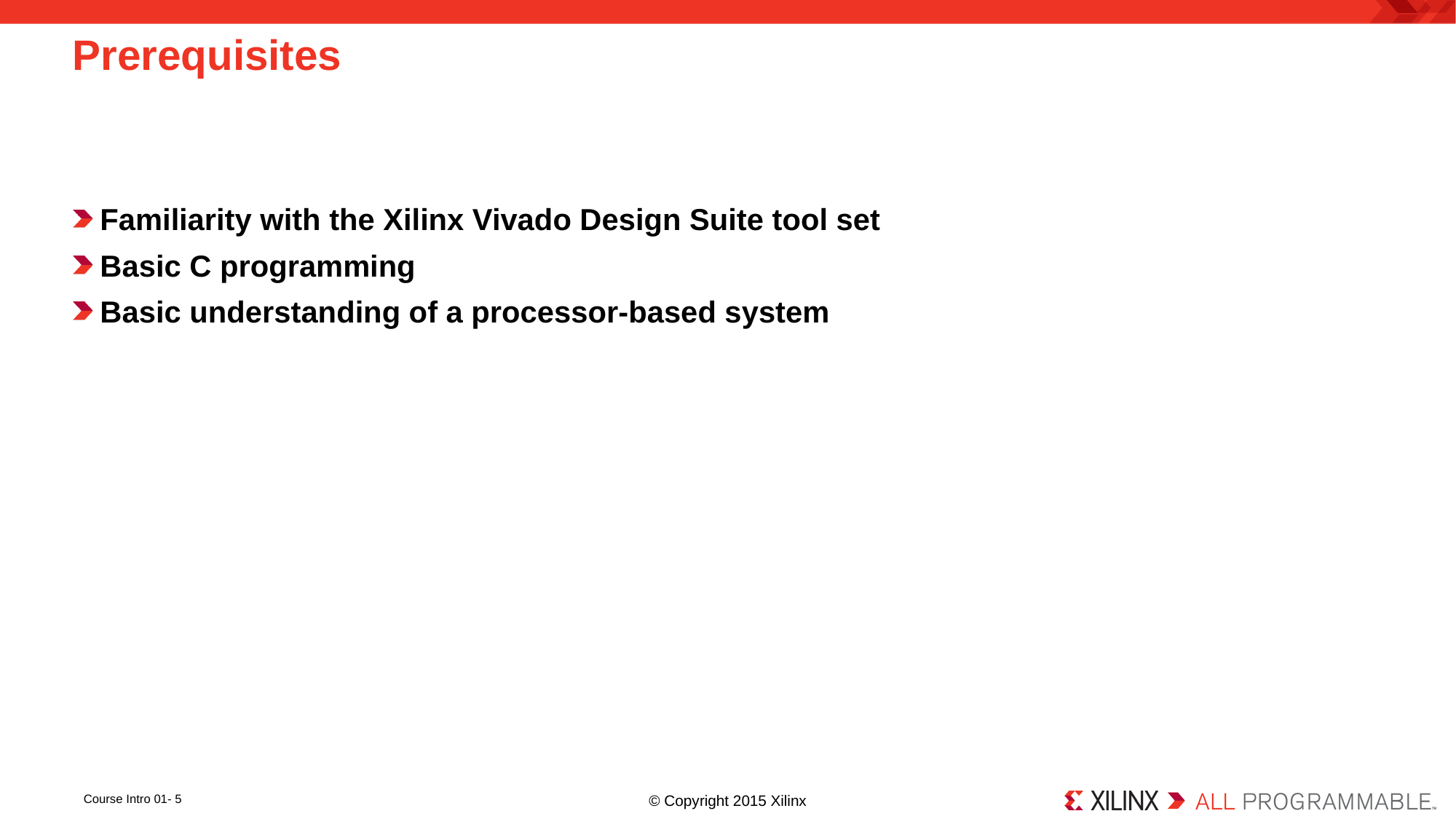

# Prerequisites
Familiarity with the Xilinx Vivado Design Suite tool set
Basic C programming
Basic understanding of a processor-based system
Course Intro 01- 5
© Copyright 2015 Xilinx